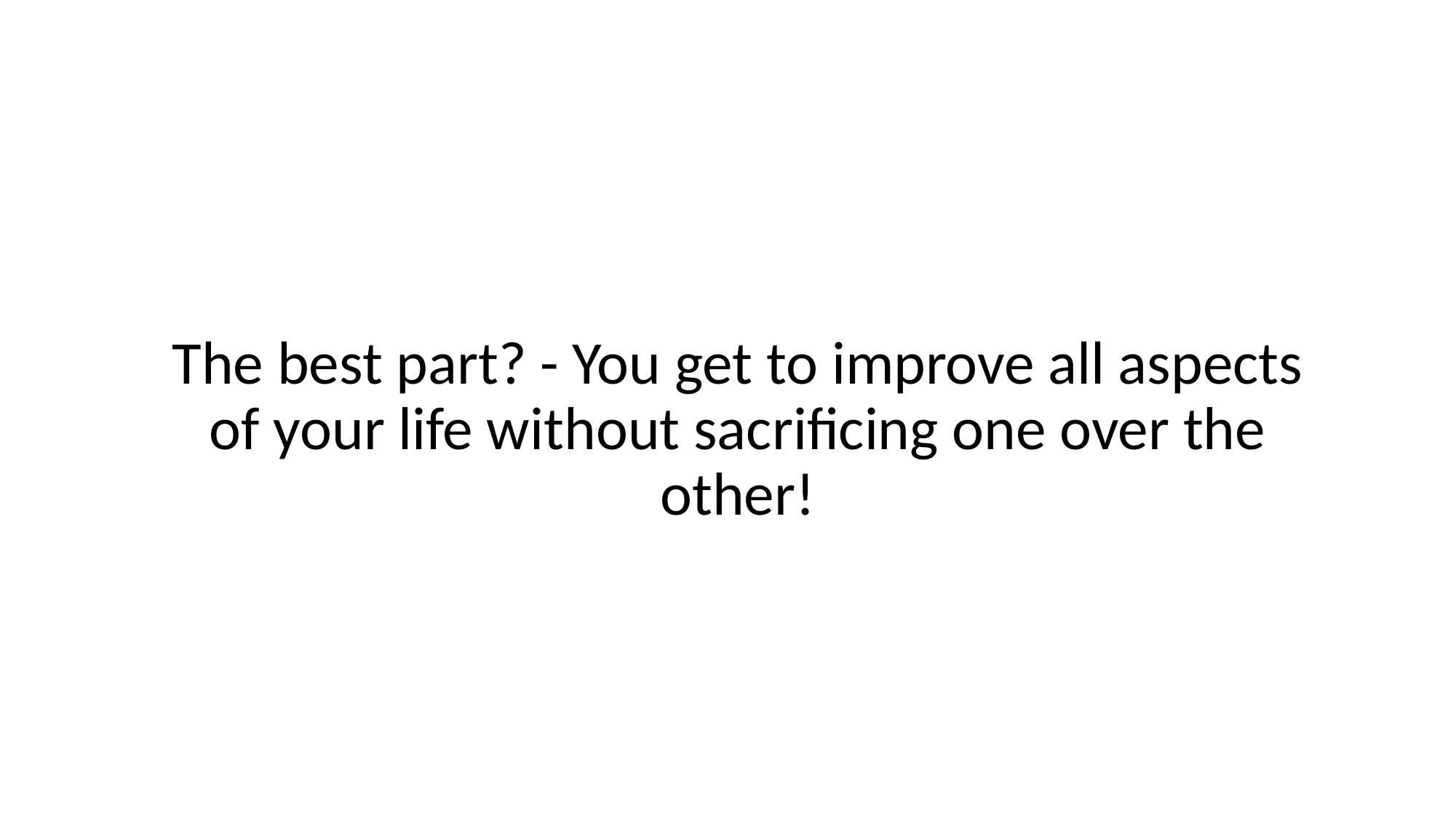

The best part? - You get to improve all aspects of your life without sacrificing one over the other!